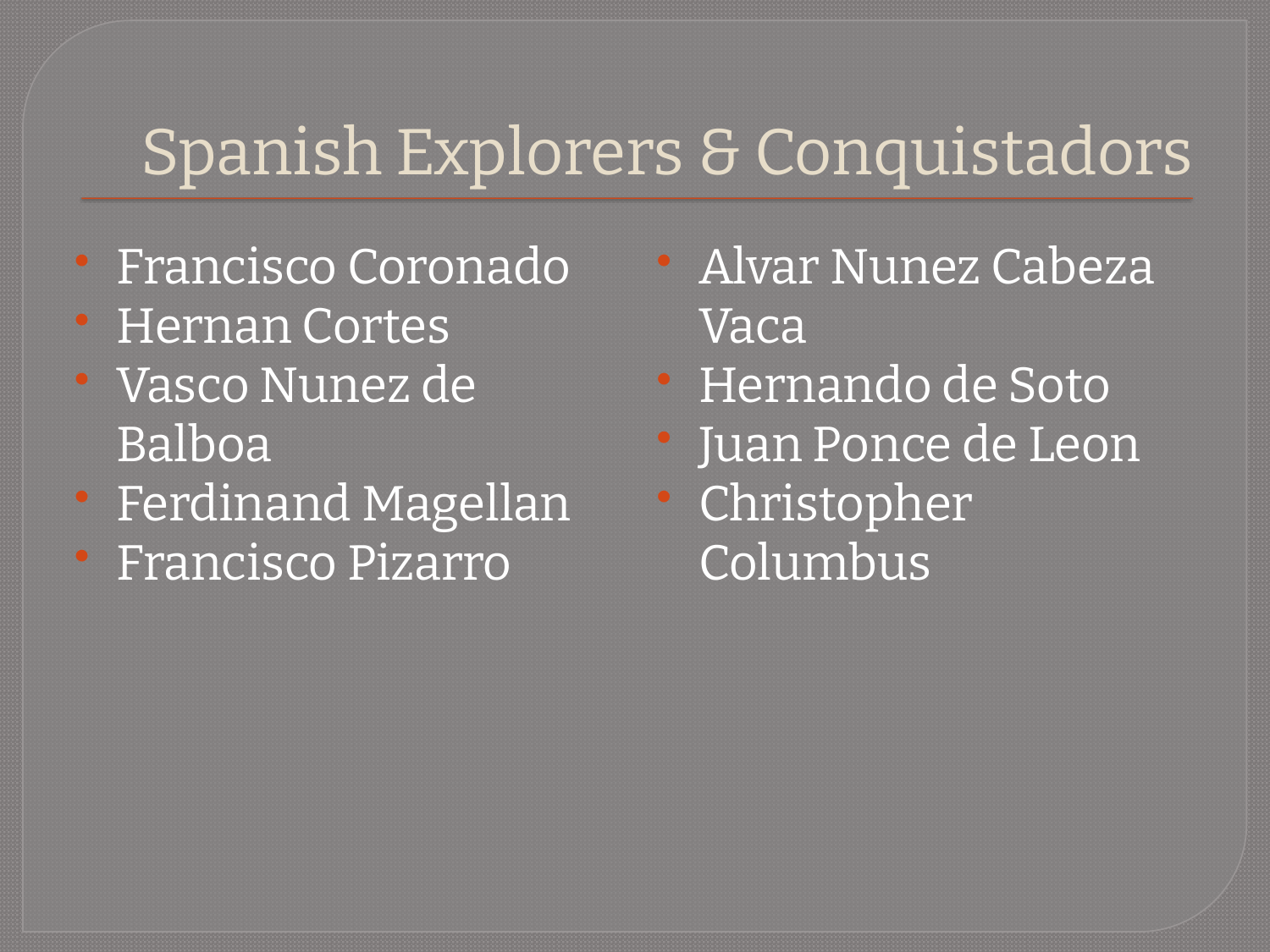

# Spanish Explorers & Conquistadors
Francisco Coronado
Hernan Cortes
Vasco Nunez de Balboa
Ferdinand Magellan
Francisco Pizarro
Alvar Nunez Cabeza Vaca
Hernando de Soto
Juan Ponce de Leon
Christopher Columbus